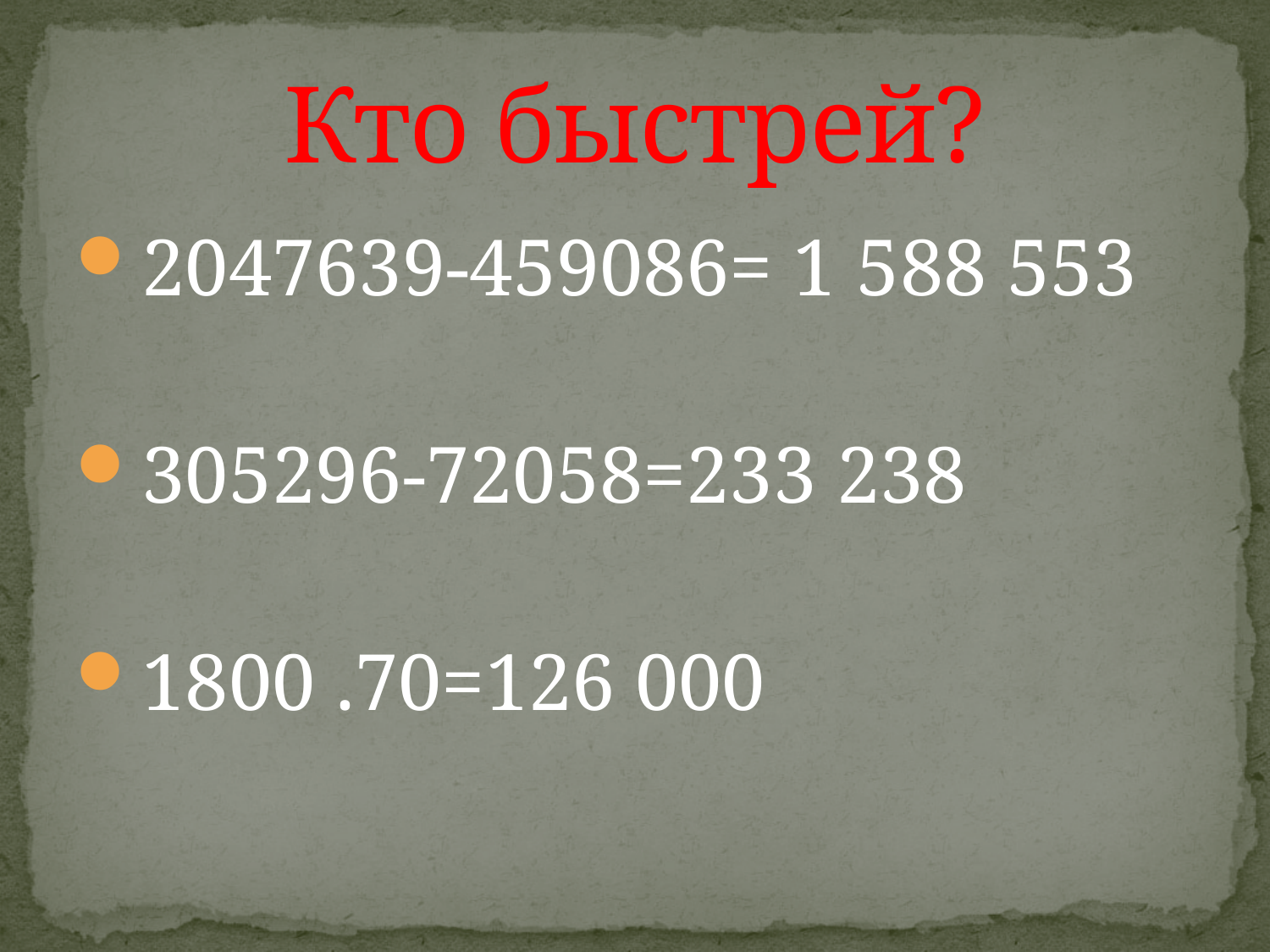

# Кто быстрей?
2047639-459086= 1 588 553

305296-72058=233 238

1800 .70=126 000